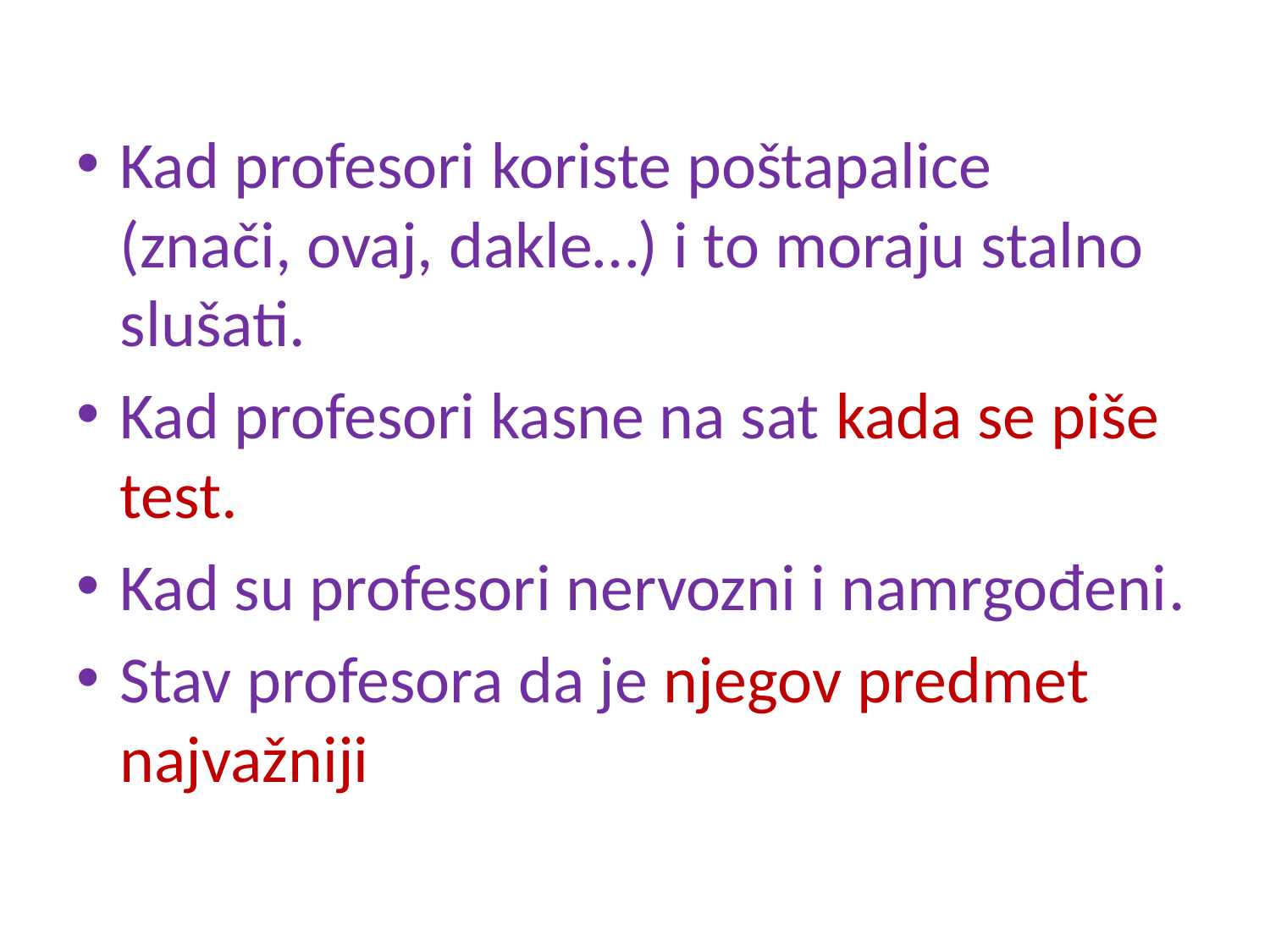

Kad profesori koriste poštapalice  (znači, ovaj, dakle…) i to moraju stalno slušati.
Kad profesori kasne na sat kada se piše test.
Kad su profesori nervozni i namrgođeni.
Stav profesora da je njegov predmet najvažniji